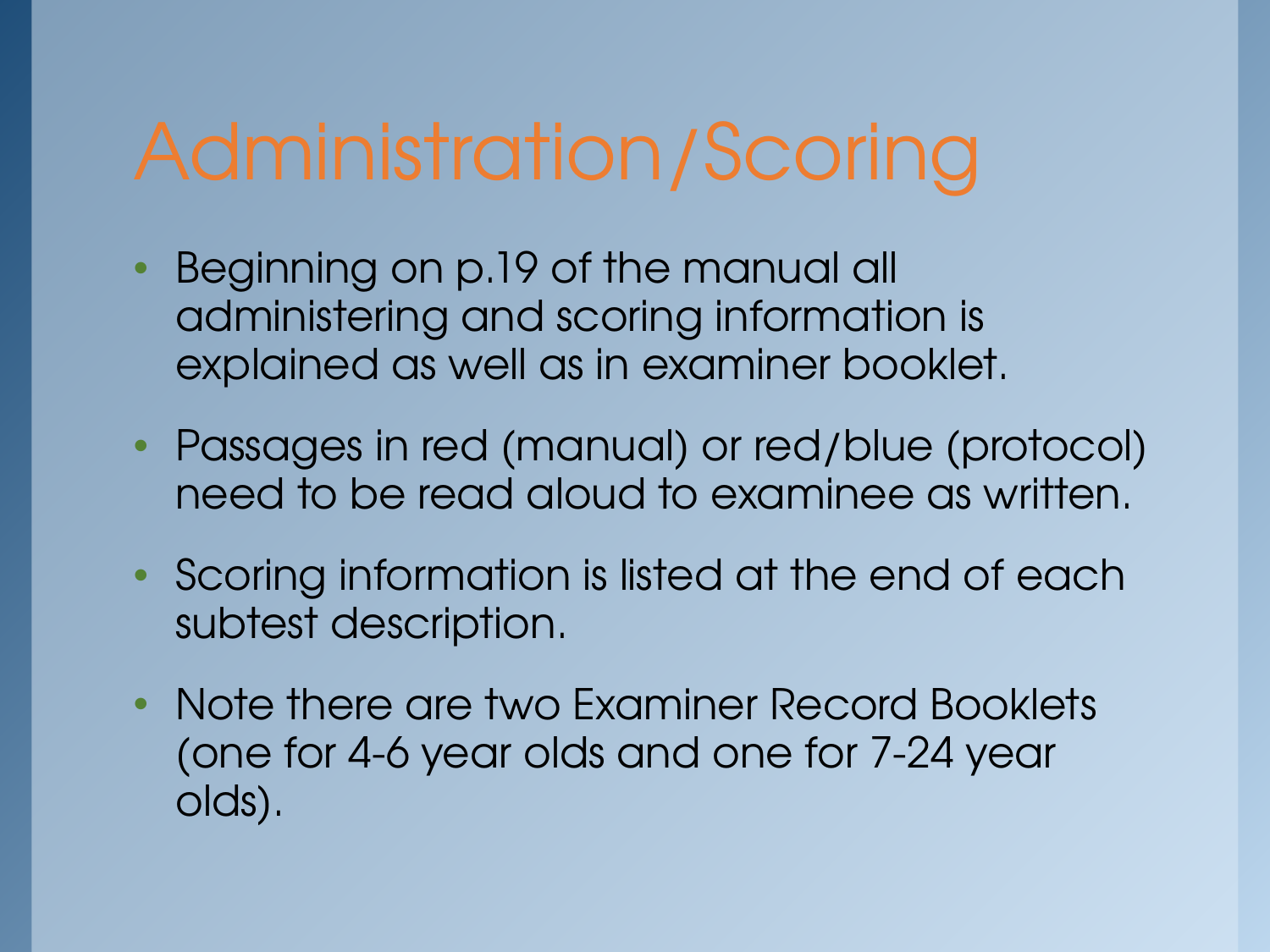

# Administration/Scoring
Beginning on p.19 of the manual all administering and scoring information is explained as well as in examiner booklet.
Passages in red (manual) or red/blue (protocol) need to be read aloud to examinee as written.
Scoring information is listed at the end of each subtest description.
Note there are two Examiner Record Booklets (one for 4-6 year olds and one for 7-24 year olds).